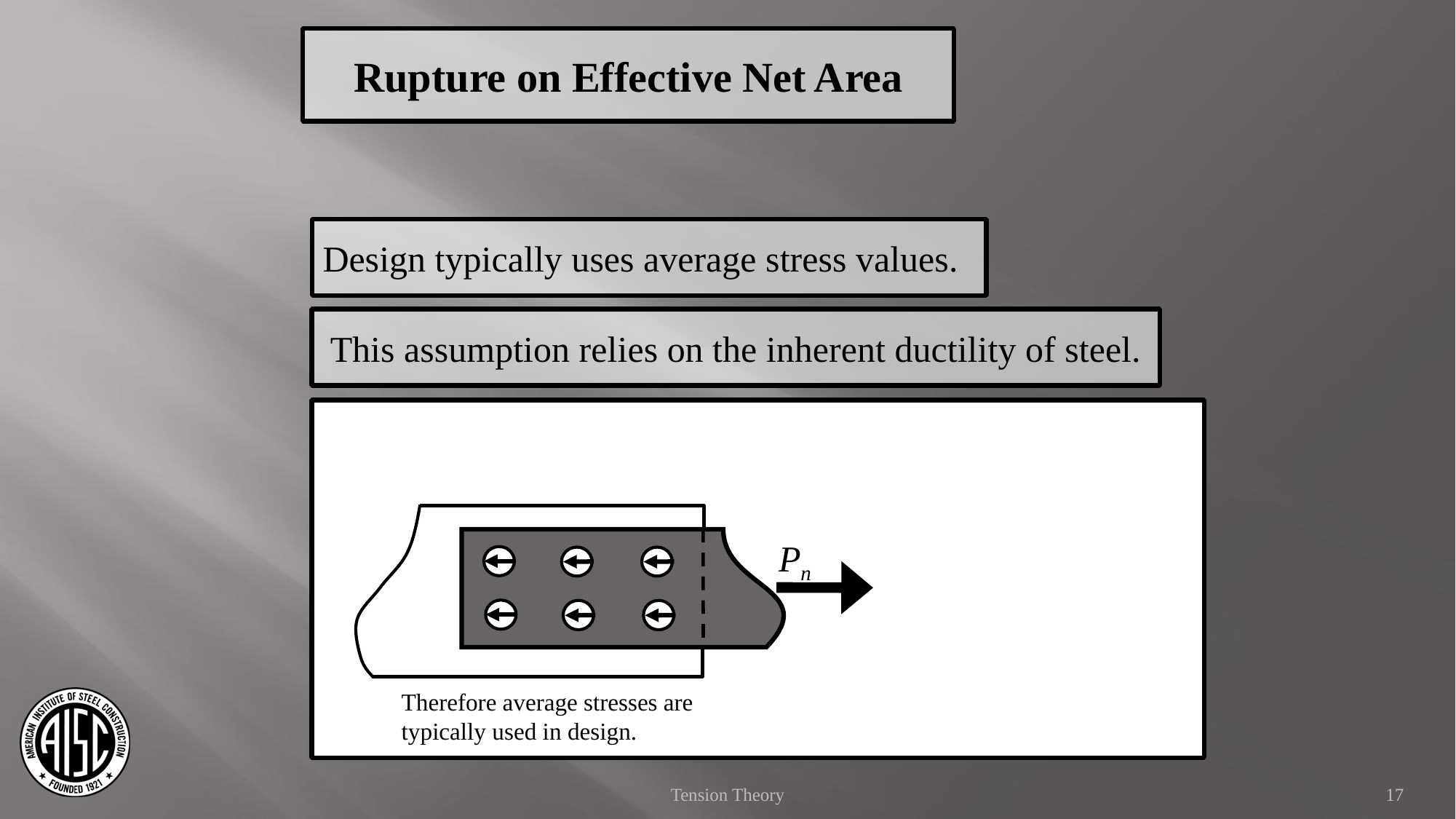

Rupture on Effective Net Area
Design typically uses average stress values.
This assumption relies on the inherent ductility of steel.

Pn

Therefore average stresses are typically used in design.
Tension Theory
17